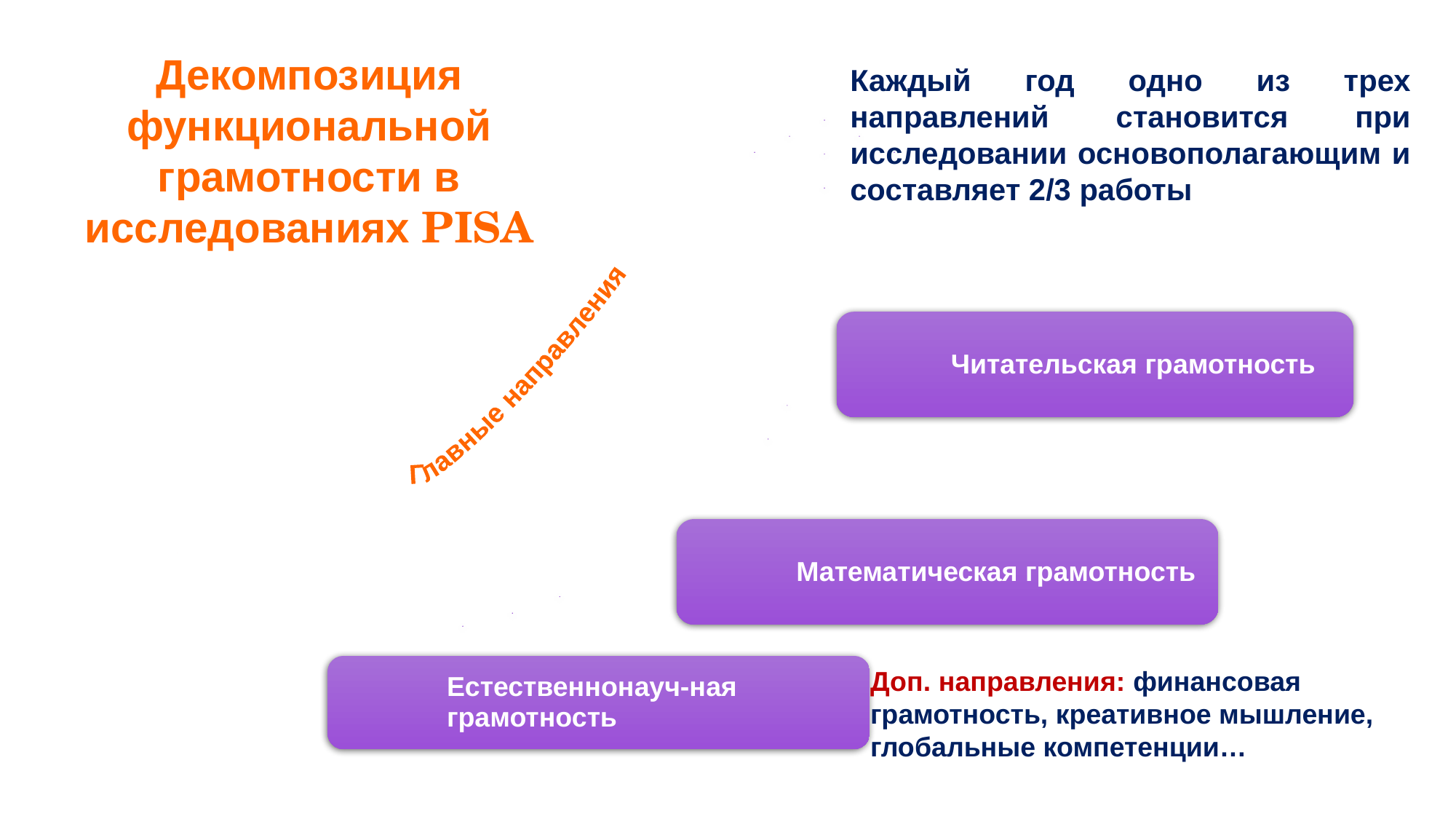

Декомпозиция функциональной грамотности в исследованиях PISA
Каждый год одно из трех направлений становится при исследовании основополагающим и составляет 2/3 работы
Естественнонауч-ная грамотность
Математическая грамотность
Читательская грамотность
Главные направления
Доп. направления: финансовая грамотность, креативное мышление, глобальные компетенции…